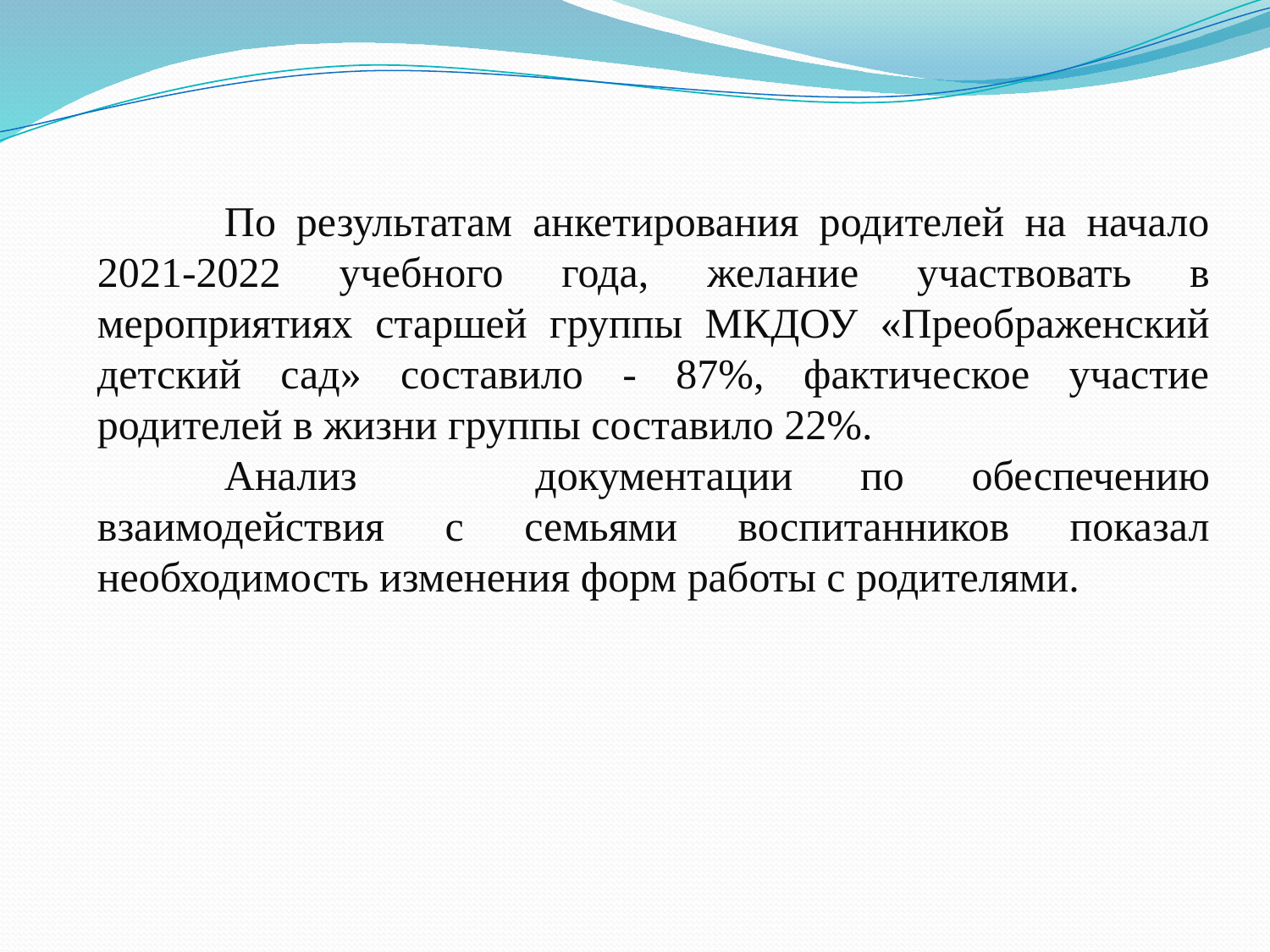

По результатам анкетирования родителей на начало 2021-2022 учебного года, желание участвовать в мероприятиях старшей группы МКДОУ «Преображенский детский сад» составило - 87%, фактическое участие родителей в жизни группы составило 22%.
	Анализ 	документации по обеспечению взаимодействия с семьями воспитанников показал необходимость изменения форм работы с родителями.